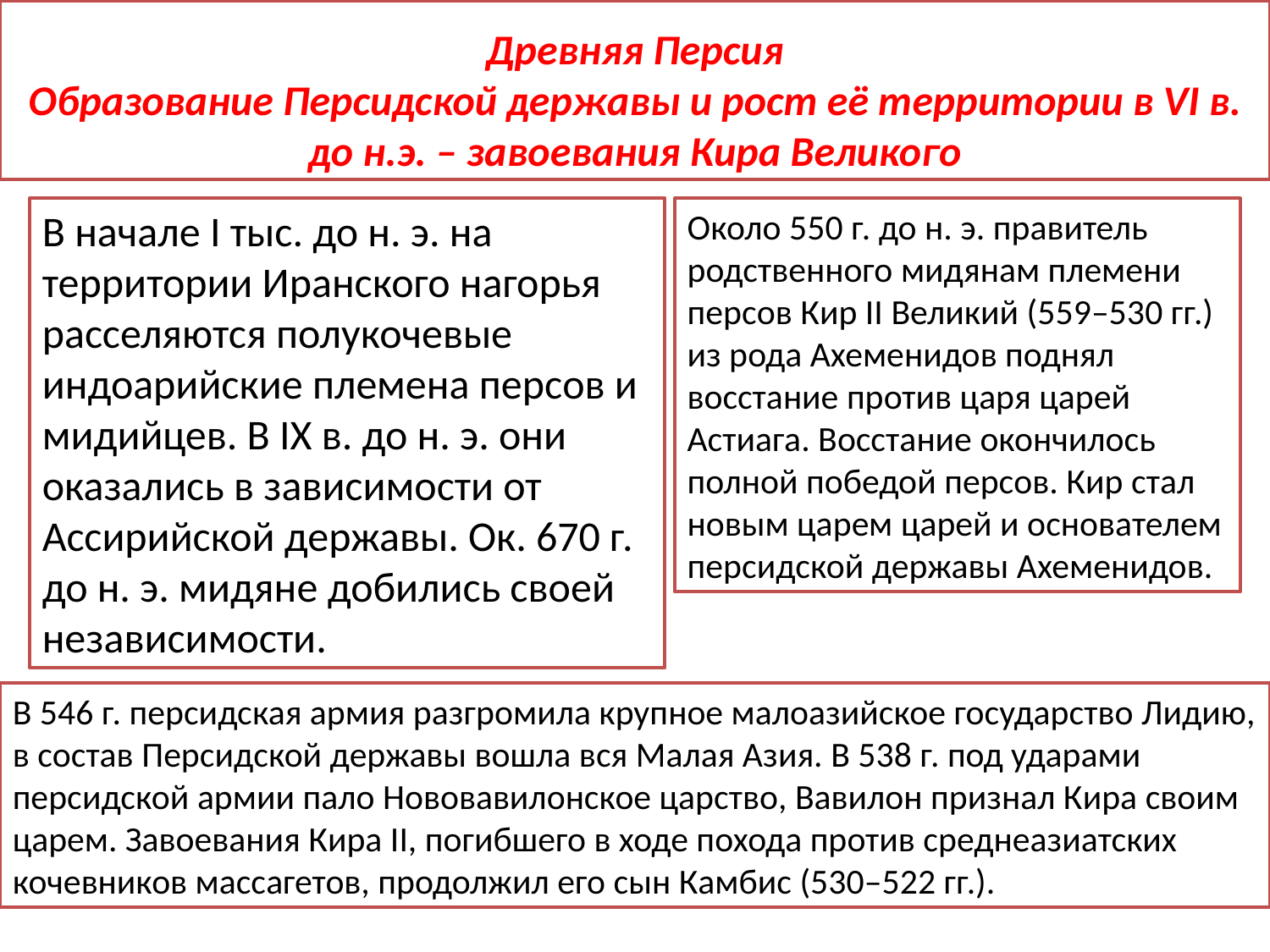

Древняя Персия
Образование Персидской державы и рост её территории в VI в. до н.э. – завоевания Кира Великого
В начале I тыс. до н. э. на территории Иранского нагорья расселяются полукочевые индоарийские племена персов и мидийцев. В IX в. до н. э. они оказались в зависимости от Ассирийской державы. Ок. 670 г. до н. э. мидяне добились своей независимости.
Около 550 г. до н. э. правитель родственного мидянам племени персов Кир II Великий (559–530 гг.) из рода Ахеменидов поднял восстание против царя царей Астиага. Восстание окончилось полной победой персов. Кир стал новым царем царей и основателем персидской державы Ахеменидов.
В 546 г. персидская армия разгромила крупное малоазийское государство Лидию, в состав Персидской державы вошла вся Малая Азия. В 538 г. под ударами персидской армии пало Нововавилонское царство, Вавилон признал Кира своим царем. Завоевания Кира II, погибшего в ходе похода против среднеазиатских кочевников массагетов, продолжил его сын Камбис (530–522 гг.).